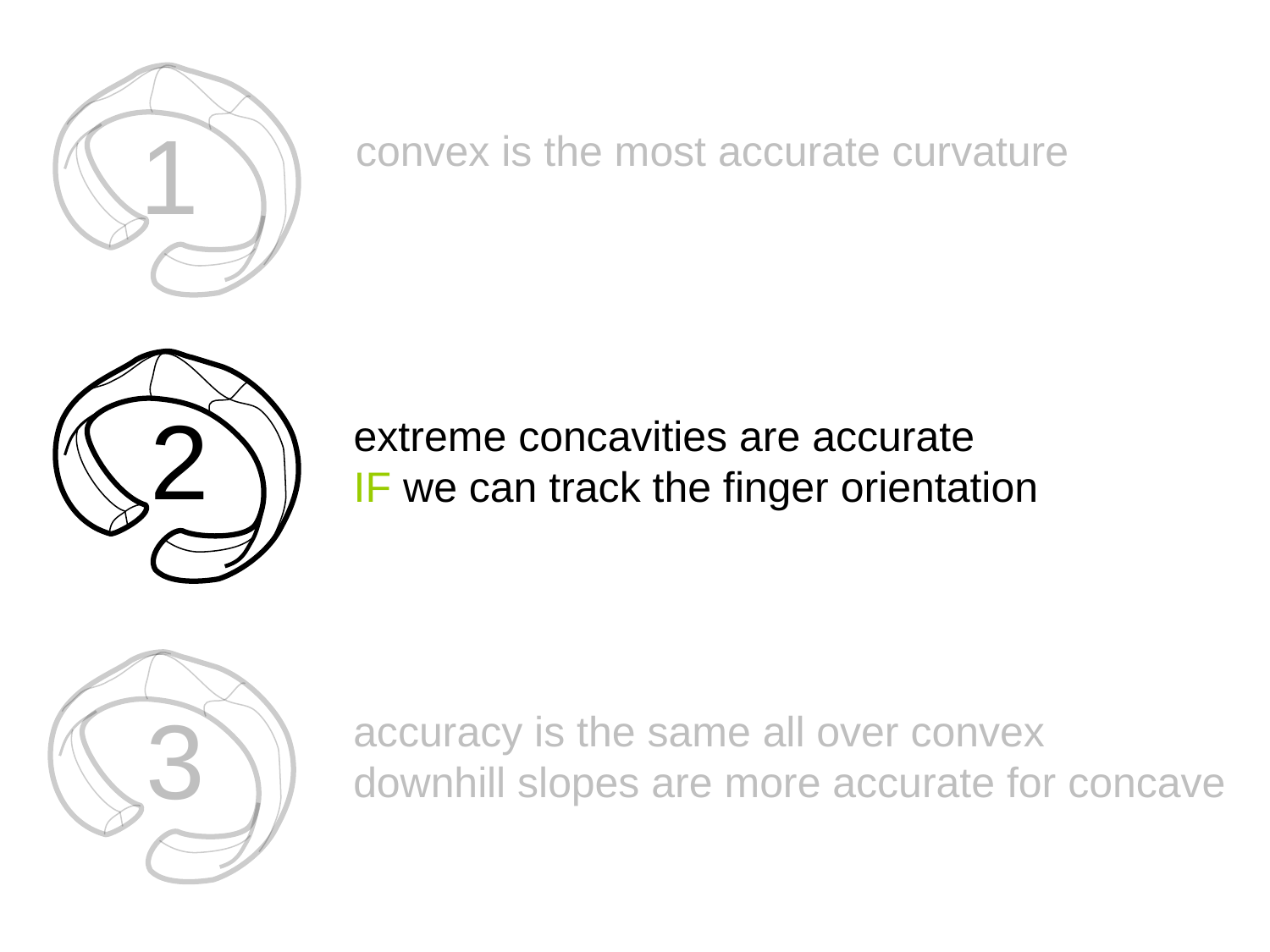

1
convex is the most accurate curvature

2
extreme concavities are accurate
IF we can track the finger orientation

3
accuracy is the same all over convex
downhill slopes are more accurate for concave